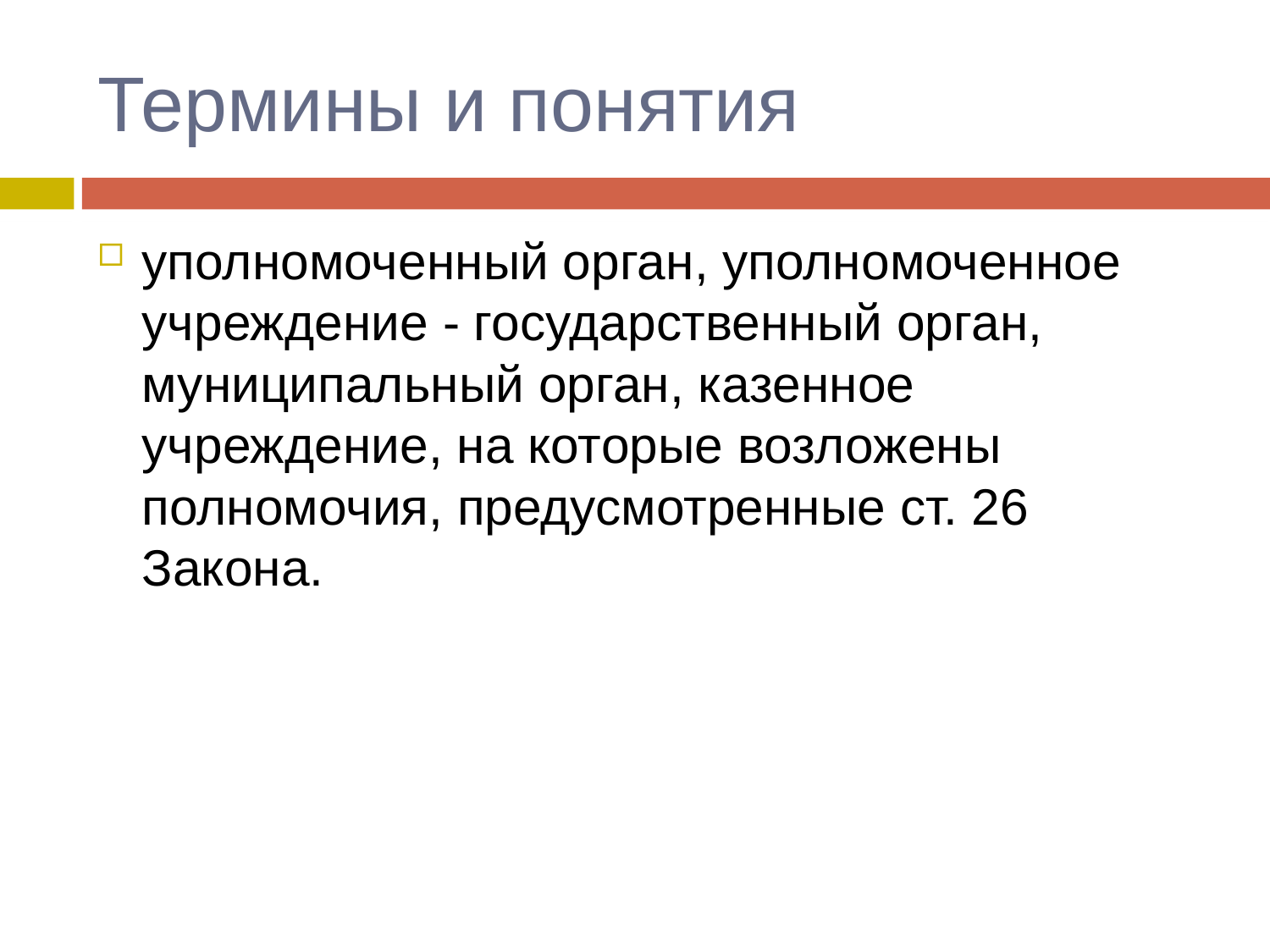

# Термины и понятия
уполномоченный орган, уполномоченное учреждение - государственный орган, муниципальный орган, казенное учреждение, на которые возложены полномочия, предусмотренные ст. 26 Закона.